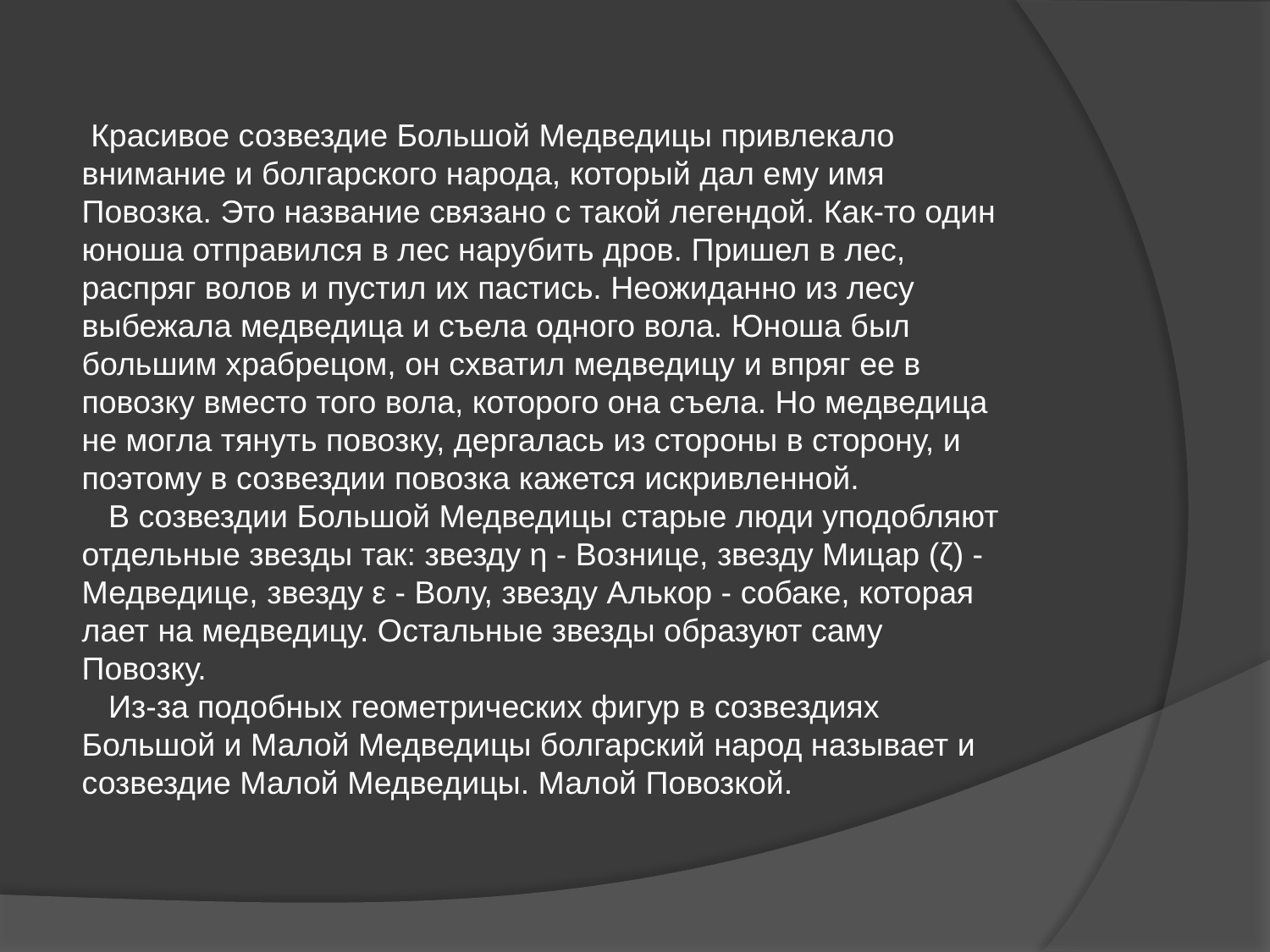

Красивое созвездие Большой Медведицы привлекало внимание и болгарского народа, который дал ему имя Повозка. Это название связано с такой легендой. Как-то один юноша отправился в лес нарубить дров. Пришел в лес, распряг волов и пустил их пастись. Неожиданно из лесу выбежала медведица и съела одного вола. Юноша был большим храбрецом, он схватил медведицу и впряг ее в повозку вместо того вола, которого она съела. Но медведица не могла тянуть повозку, дергалась из стороны в сторону, и поэтому в созвездии повозка кажется искривленной.
   В созвездии Большой Медведицы старые люди уподобляют отдельные звезды так: звезду η - Вознице, звезду Мицар (ζ) - Медведице, звезду ε - Волу, звезду Алькор - собаке, которая лает на медведицу. Остальные звезды образуют саму Повозку.
   Из-за подобных геометрических фигур в созвездиях Большой и Малой Медведицы болгарский народ называет и созвездие Малой Медведицы. Малой Повозкой.